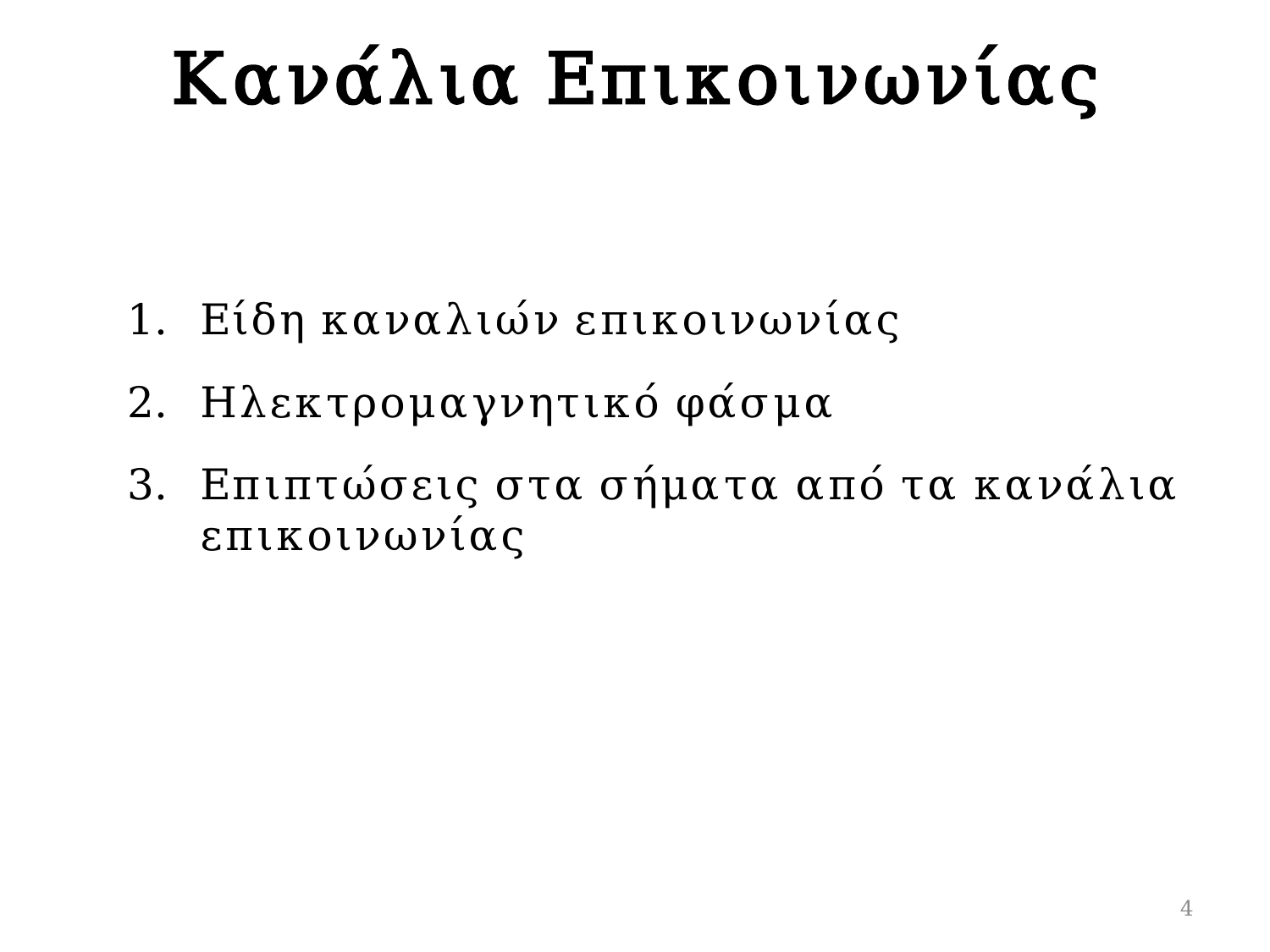

Κανάλια Επικοινωνίας
Είδη καναλιών επικοινωνίας
Ηλεκτρομαγνητικό φάσμα
Επιπτώσεις στα σήματα από τα κανάλια επικοινωνίας
4